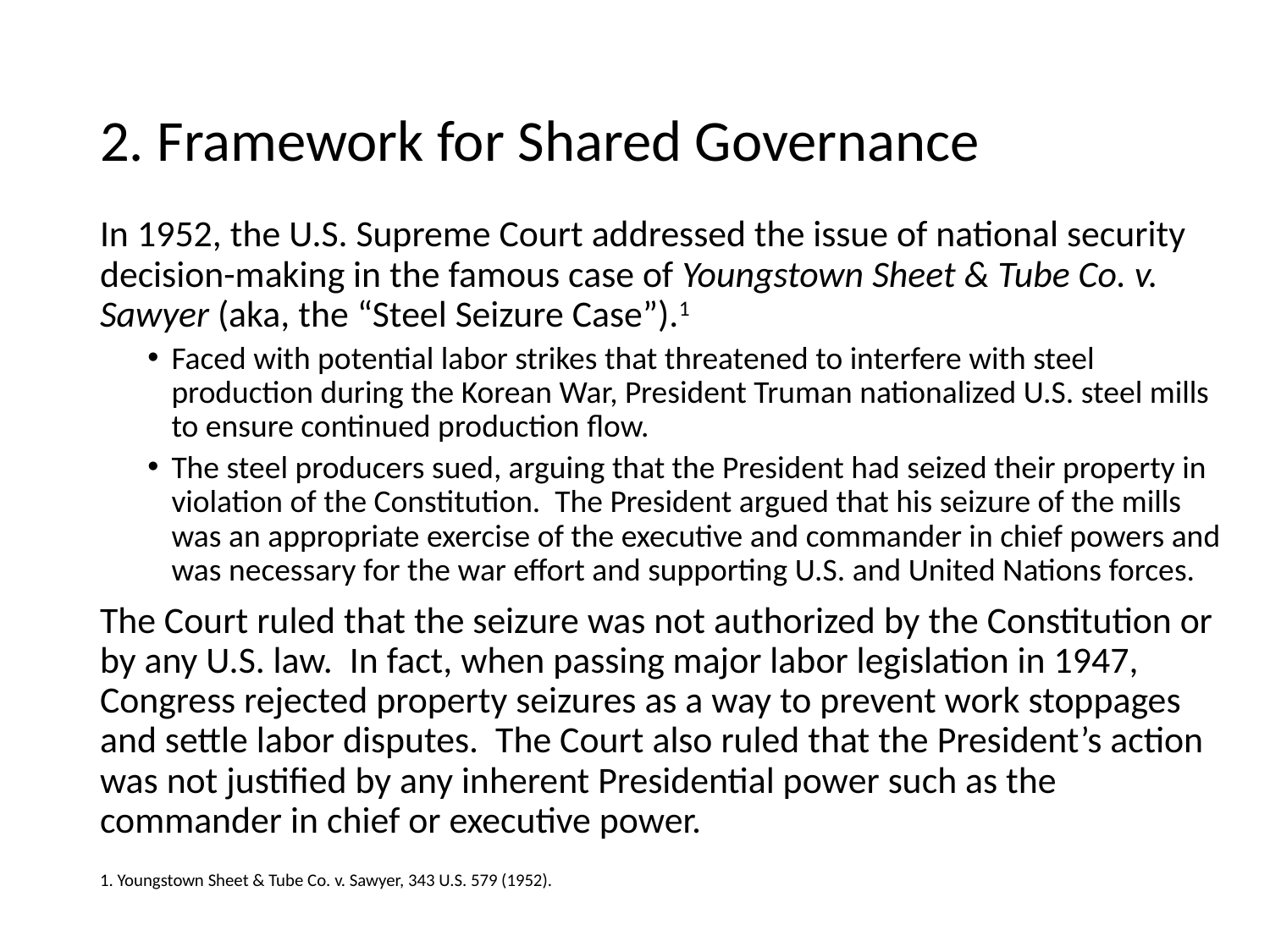

# 2. Framework for Shared Governance
In 1952, the U.S. Supreme Court addressed the issue of national security decision-making in the famous case of Youngstown Sheet & Tube Co. v. Sawyer (aka, the “Steel Seizure Case”).1
Faced with potential labor strikes that threatened to interfere with steel production during the Korean War, President Truman nationalized U.S. steel mills to ensure continued production flow.
The steel producers sued, arguing that the President had seized their property in violation of the Constitution.  The President argued that his seizure of the mills was an appropriate exercise of the executive and commander in chief powers and was necessary for the war effort and supporting U.S. and United Nations forces.
The Court ruled that the seizure was not authorized by the Constitution or by any U.S. law.  In fact, when passing major labor legislation in 1947, Congress rejected property seizures as a way to prevent work stoppages and settle labor disputes.  The Court also ruled that the President’s action was not justified by any inherent Presidential power such as the commander in chief or executive power.
1. Youngstown Sheet & Tube Co. v. Sawyer, 343 U.S. 579 (1952).